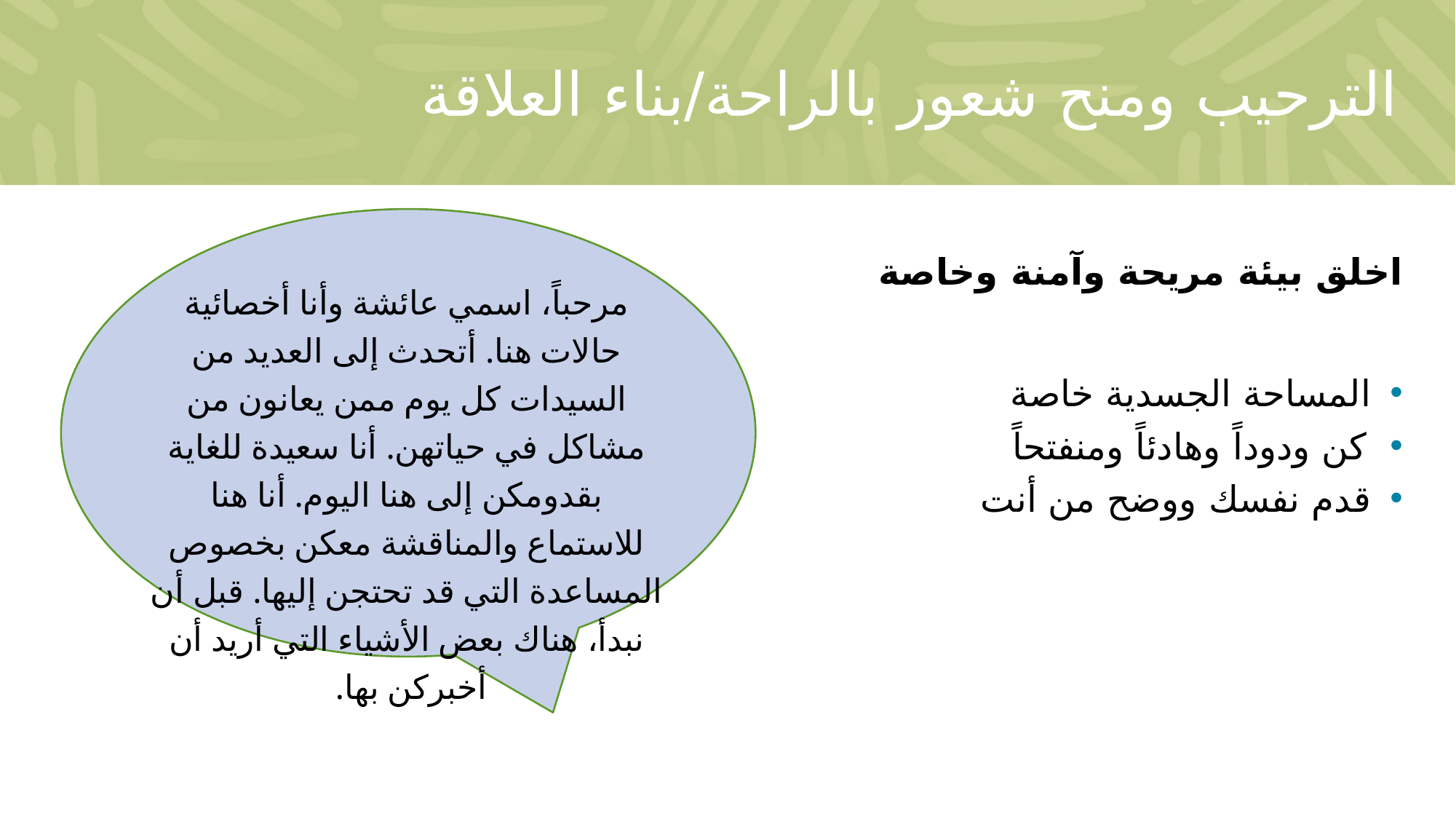

# الترحيب ومنح شعور بالراحة/بناء العلاقة

مرحباً، اسمي عائشة وأنا أخصائية حالات هنا. أتحدث إلى العديد من السيدات كل يوم ممن يعانون من مشاكل في حياتهن. أنا سعيدة للغاية بقدومكن إلى هنا اليوم. أنا هنا للاستماع والمناقشة معكن بخصوص المساعدة التي قد تحتجن إليها. قبل أن نبدأ، هناك بعض الأشياء التي أريد أن أخبركن بها.
اخلق بيئة مريحة وآمنة وخاصة

المساحة الجسدية خاصة
كن ودوداً وهادئاً ومنفتحاً
قدم نفسك ووضح من أنت